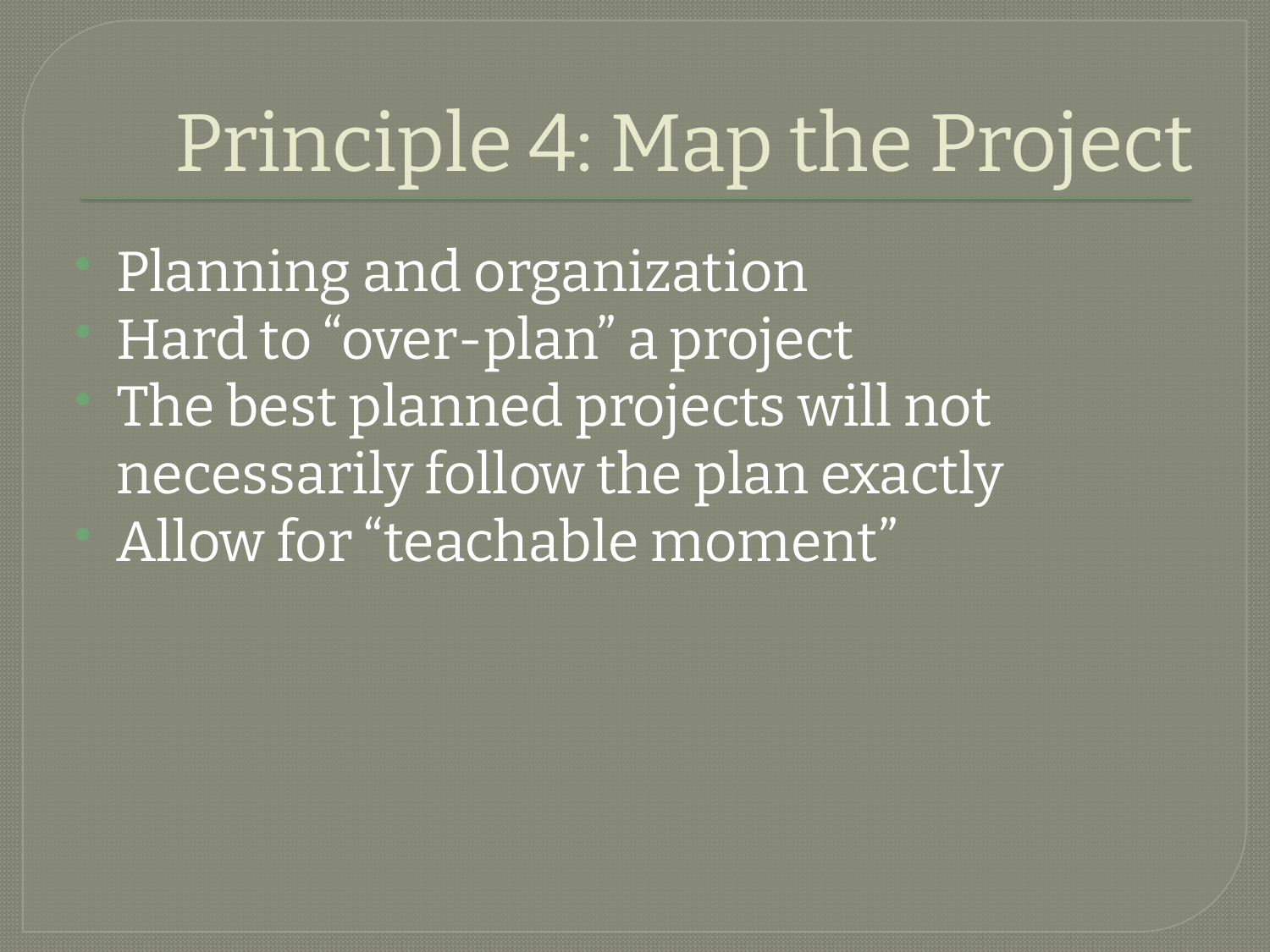

# Principle 4: Map the Project
Planning and organization
Hard to “over-plan” a project
The best planned projects will not necessarily follow the plan exactly
Allow for “teachable moment”